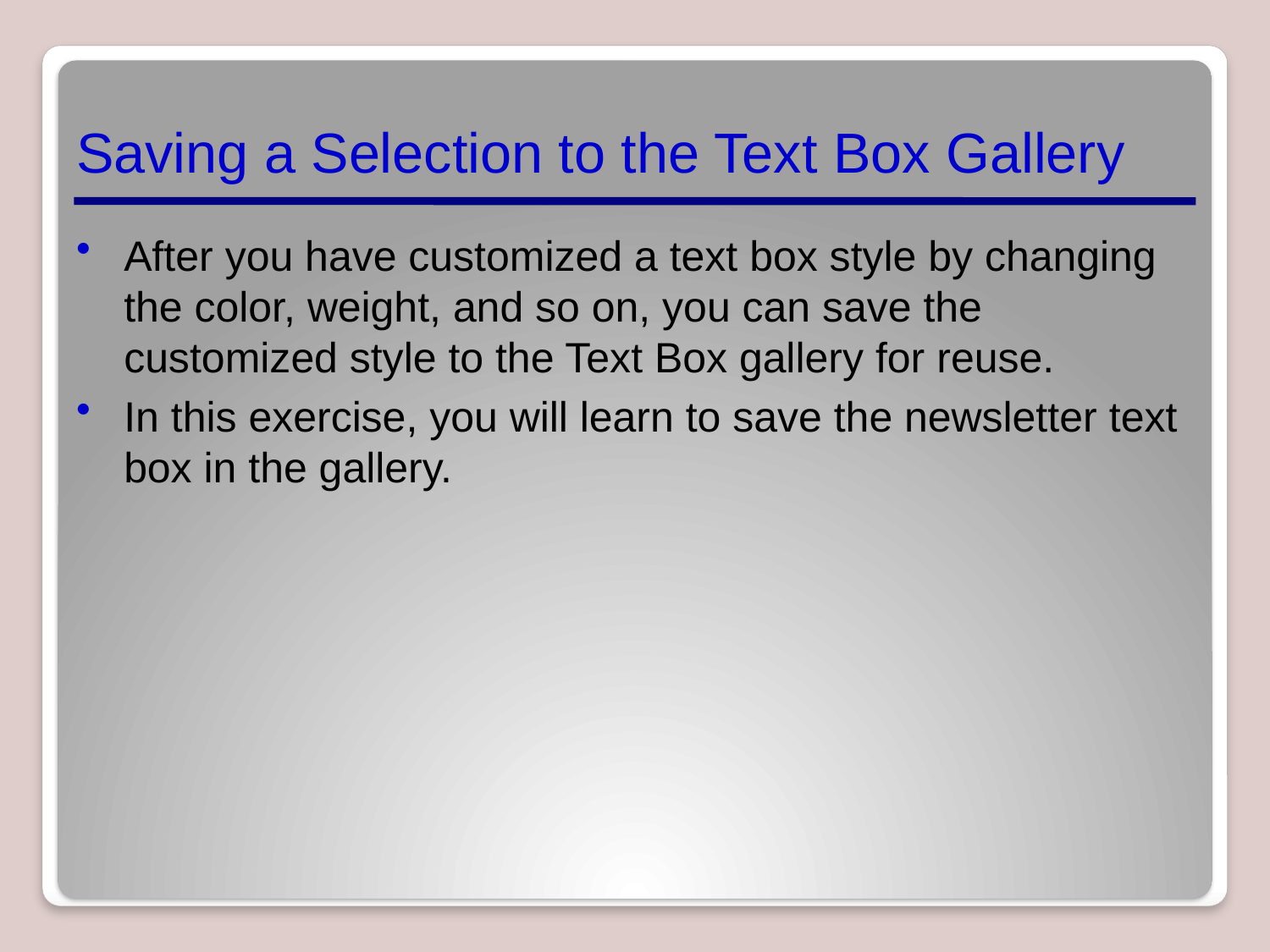

# Saving a Selection to the Text Box Gallery
After you have customized a text box style by changing the color, weight, and so on, you can save the customized style to the Text Box gallery for reuse.
In this exercise, you will learn to save the newsletter text box in the gallery.